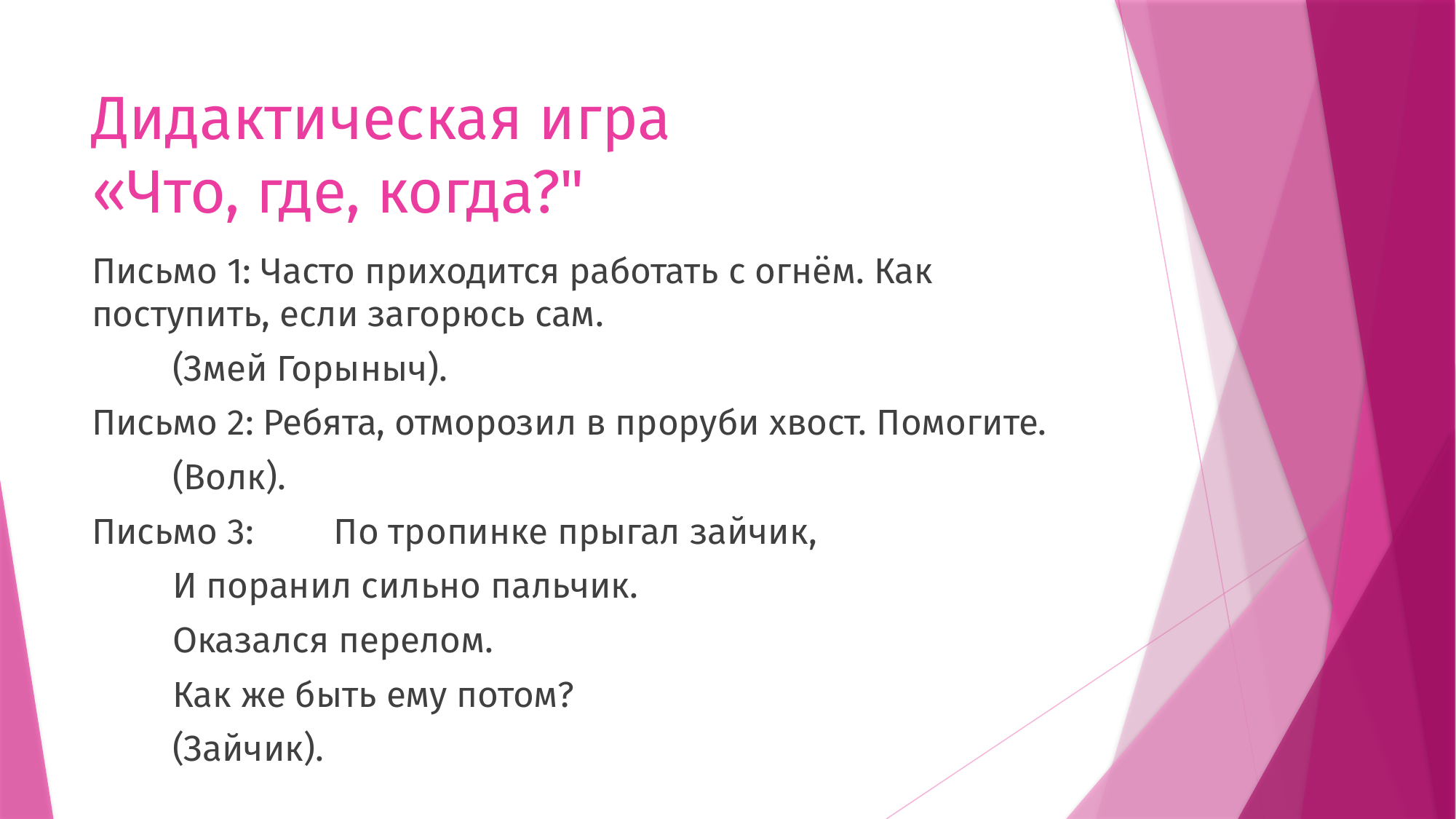

# Дидактическая игра «Что, где, когда?"
Письмо 1: Часто приходится работать с огнём. Как поступить, если загорюсь сам.
											(Змей Горыныч).
Письмо 2: Ребята, отморозил в проруби хвост. Помогите.
											(Волк).
Письмо 3:	По тропинке прыгал зайчик,
				И поранил сильно пальчик.
				Оказался перелом.
				Как же быть ему потом?
											(Зайчик).